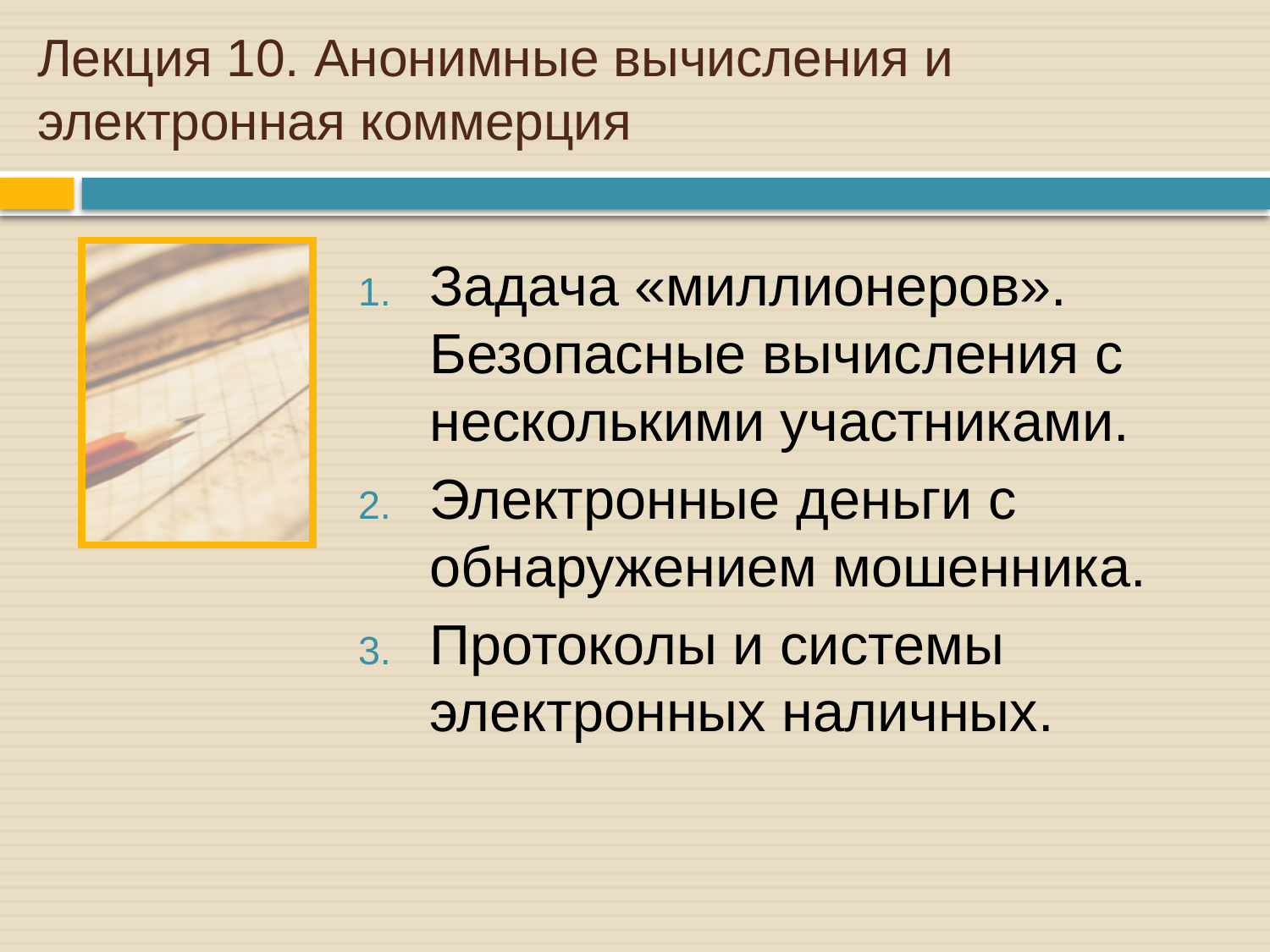

# Лекция 10. Анонимные вычисления и электронная коммерция
Задача «миллионеров». Безопасные вычисления с несколькими участниками.
Электронные деньги с обнаружением мошенника.
Протоколы и системы электронных наличных.